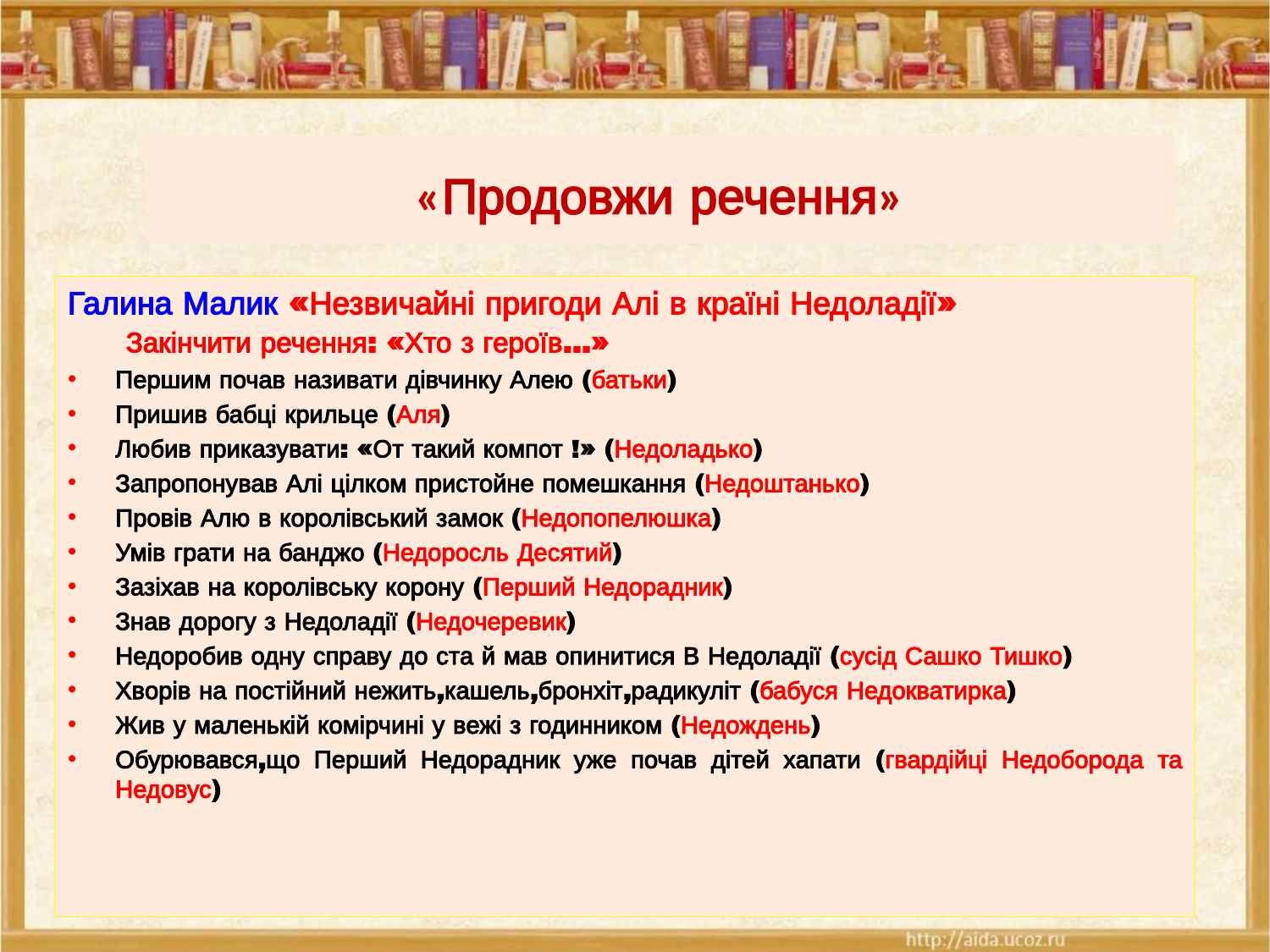

# «Продовжи речення»
Галина Малик «Незвичайні пригоди Алі в країні Недоладії»
 Закінчити речення: «Хто з героїв…»
Першим почав називати дівчинку Алею (батьки)
Пришив бабці крильце (Аля)
Любив приказувати: «От такий компот !» (Недоладько)
Запропонував Алі цілком пристойне помешкання (Недоштанько)
Провів Алю в королівський замок (Недопопелюшка)
Умів грати на банджо (Недоросль Десятий)
Зазіхав на королівську корону (Перший Недорадник)
Знав дорогу з Недоладії (Недочеревик)
Недоробив одну справу до ста й мав опинитися В Недоладії (сусід Сашко Тишко)
Хворів на постійний нежить,кашель,бронхіт,радикуліт (бабуся Недокватирка)
Жив у маленькій комірчині у вежі з годинником (Недождень)
Обурювався,що Перший Недорадник уже почав дітей хапати (гвардійці Недоборода та Недовус)